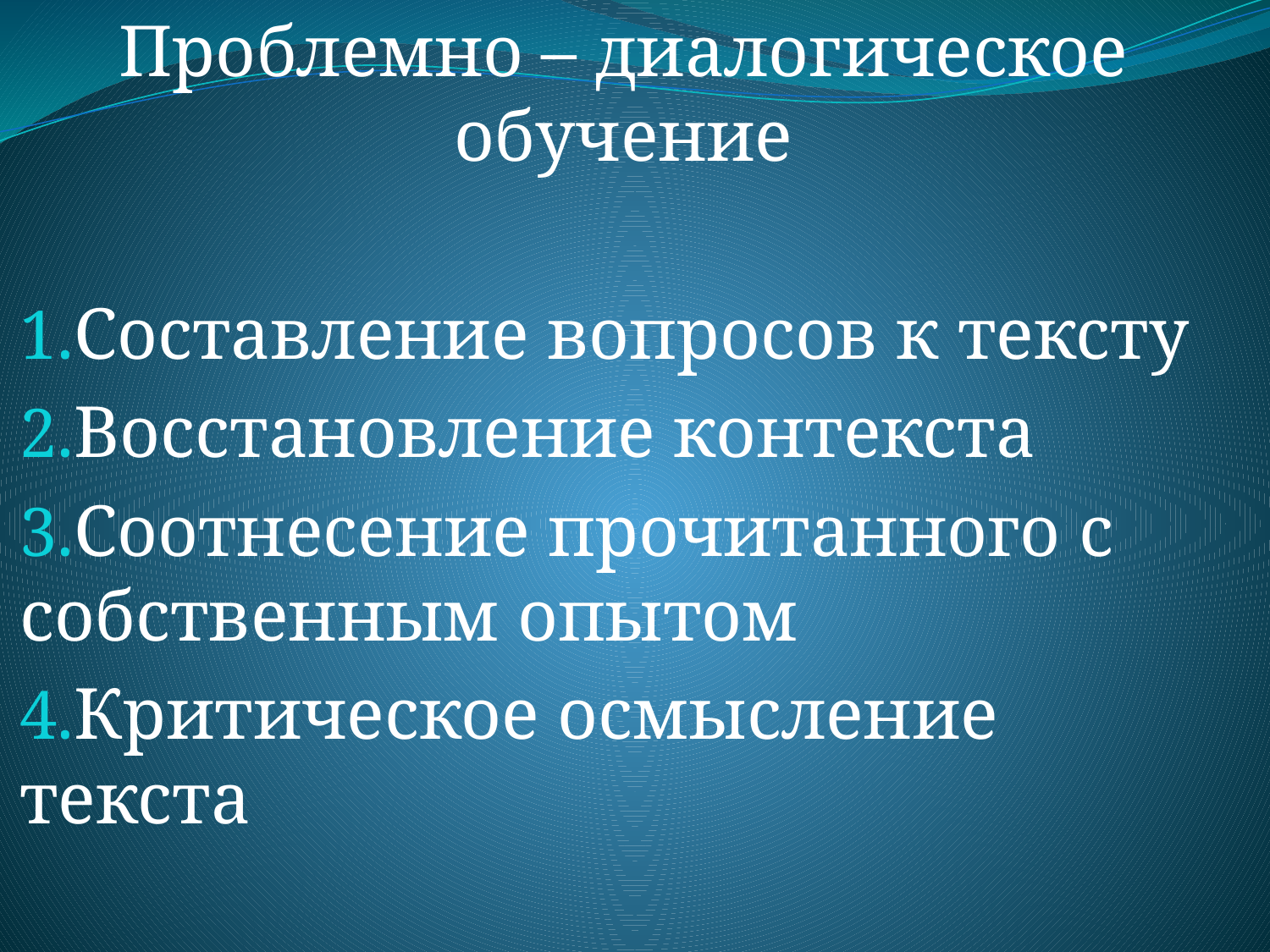

Проблемно – диалогическое обучение

Составление вопросов к тексту
Восстановление контекста
Соотнесение прочитанного с собственным опытом
Критическое осмысление текста
#